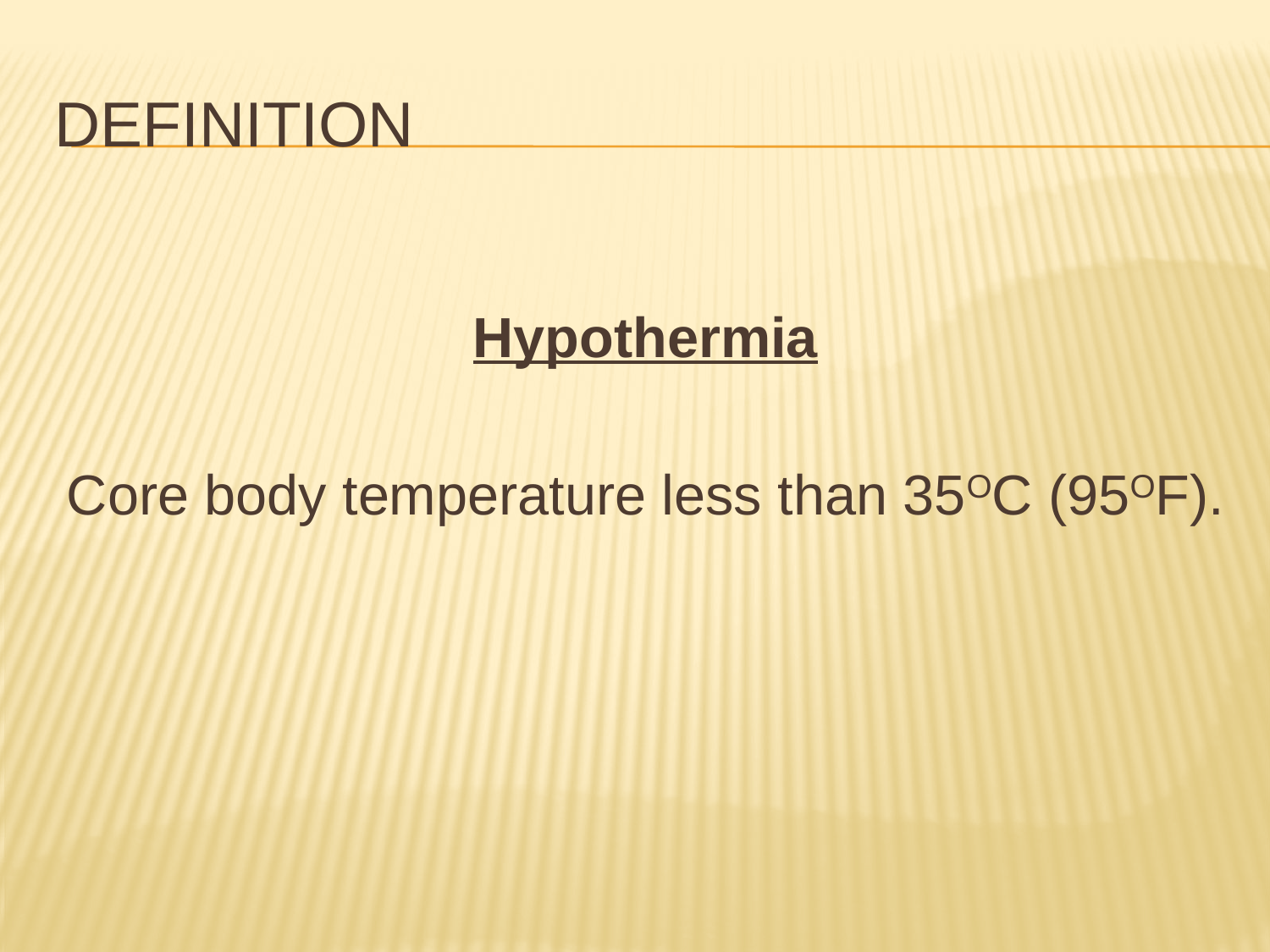

# Definition

Hypothermia

Core body temperature less than 35OC (95OF).